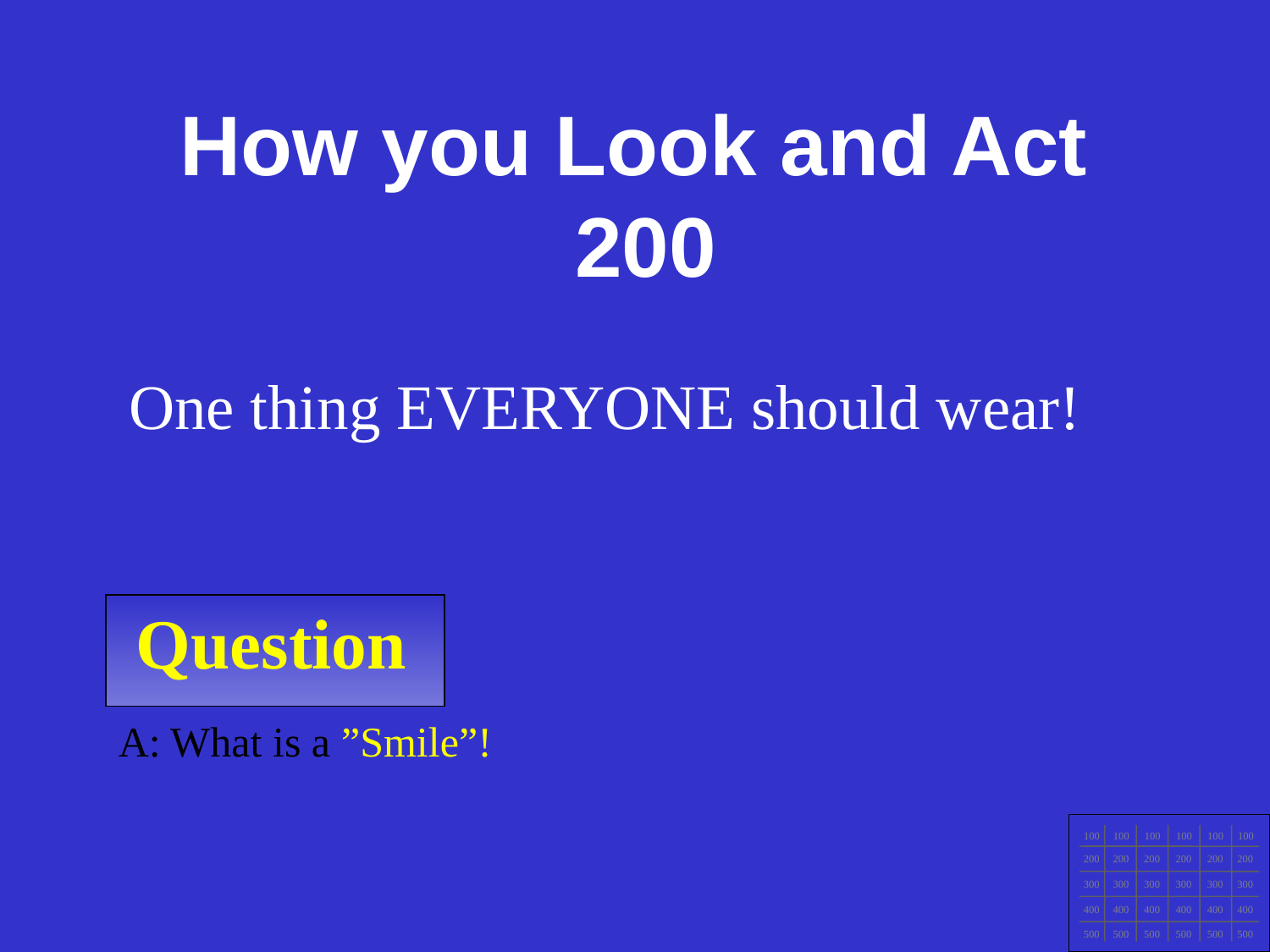

How you Look and Act
200
One thing EVERYONE should wear!
Question

A: What is a ”Smile”!

100
100
100
100
100
100

200
200
200
200
200
200

300
300
300
300
300
300

400
400
400
400
400
400

500
500
500
500
500
500